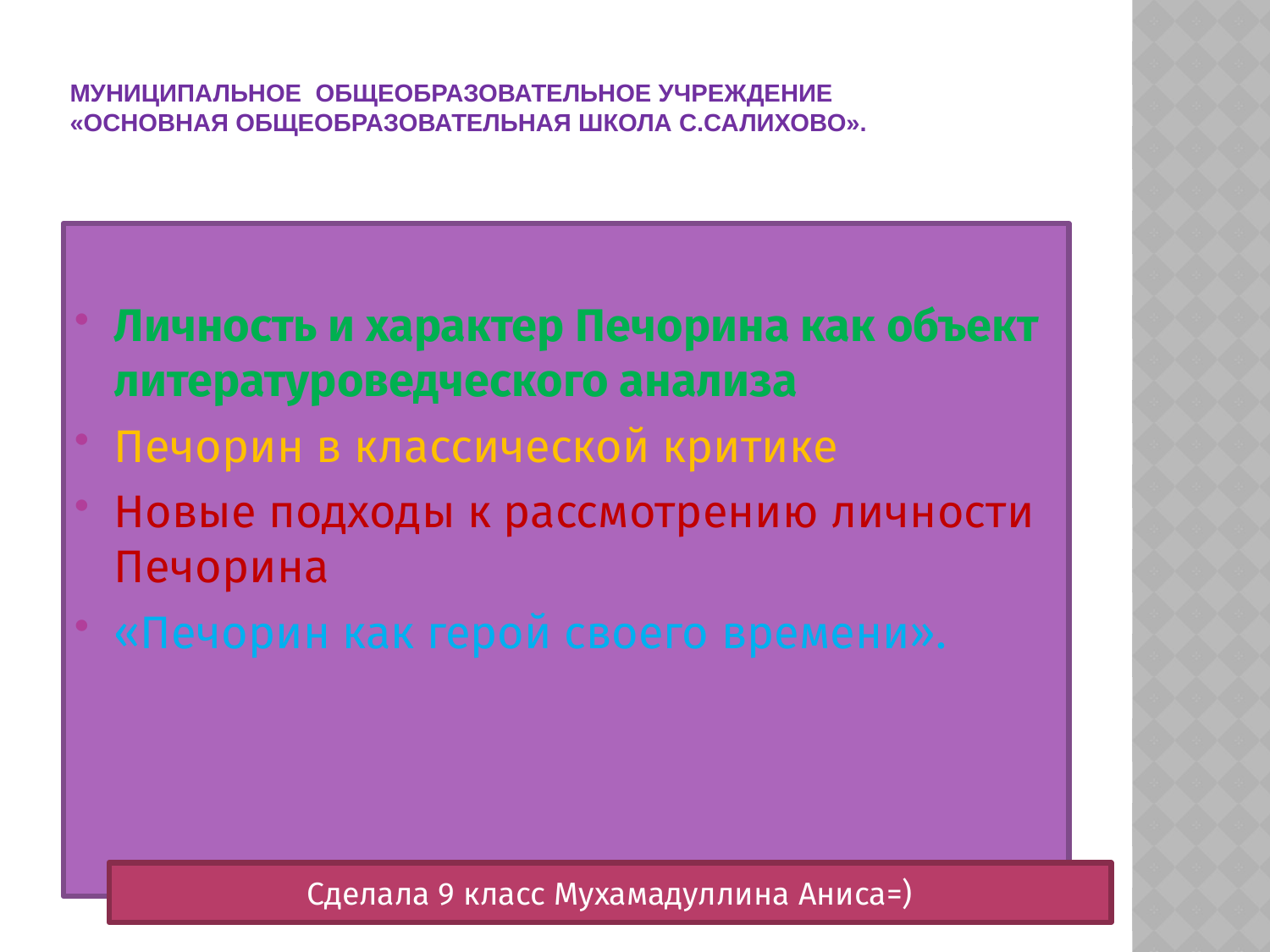

# Муниципальное  общеобразовательное учреждение «Основная общеобразовательная школа с.Салихово».

Личность и характер Печорина как объект литературоведческого анализа
Печорин в классической критике
Новые подходы к рассмотрению личности Печорина
«Печорин как герой своего времени».

Сделала 9 класс Мухамадуллина Аниса=)